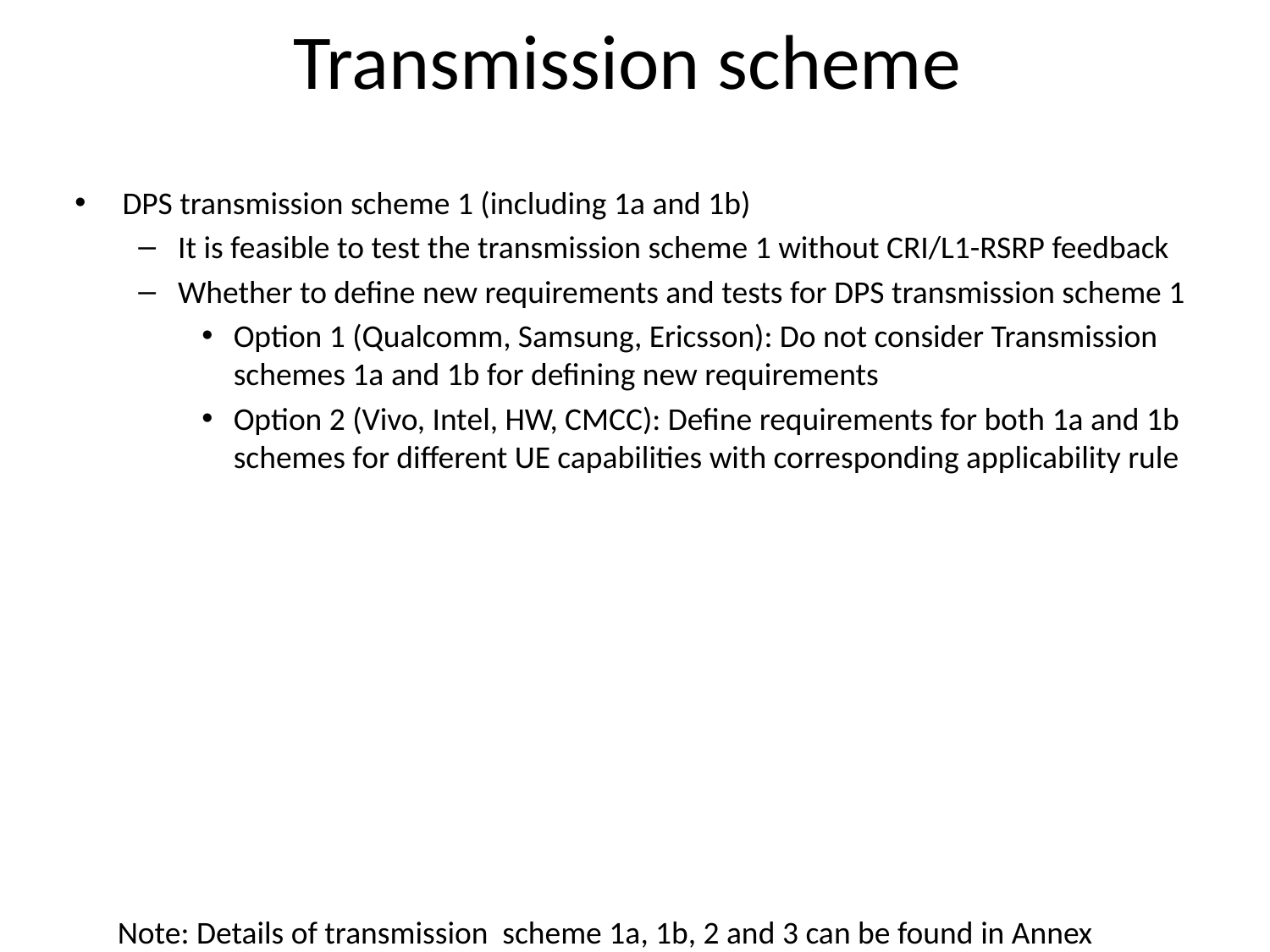

# Transmission scheme
DPS transmission scheme 1 (including 1a and 1b)
It is feasible to test the transmission scheme 1 without CRI/L1-RSRP feedback
Whether to define new requirements and tests for DPS transmission scheme 1
Option 1 (Qualcomm, Samsung, Ericsson): Do not consider Transmission schemes 1a and 1b for defining new requirements
Option 2 (Vivo, Intel, HW, CMCC): Define requirements for both 1a and 1b schemes for different UE capabilities with corresponding applicability rule

Note: Details of transmission  scheme 1a, 1b, 2 and 3 can be found in Annex